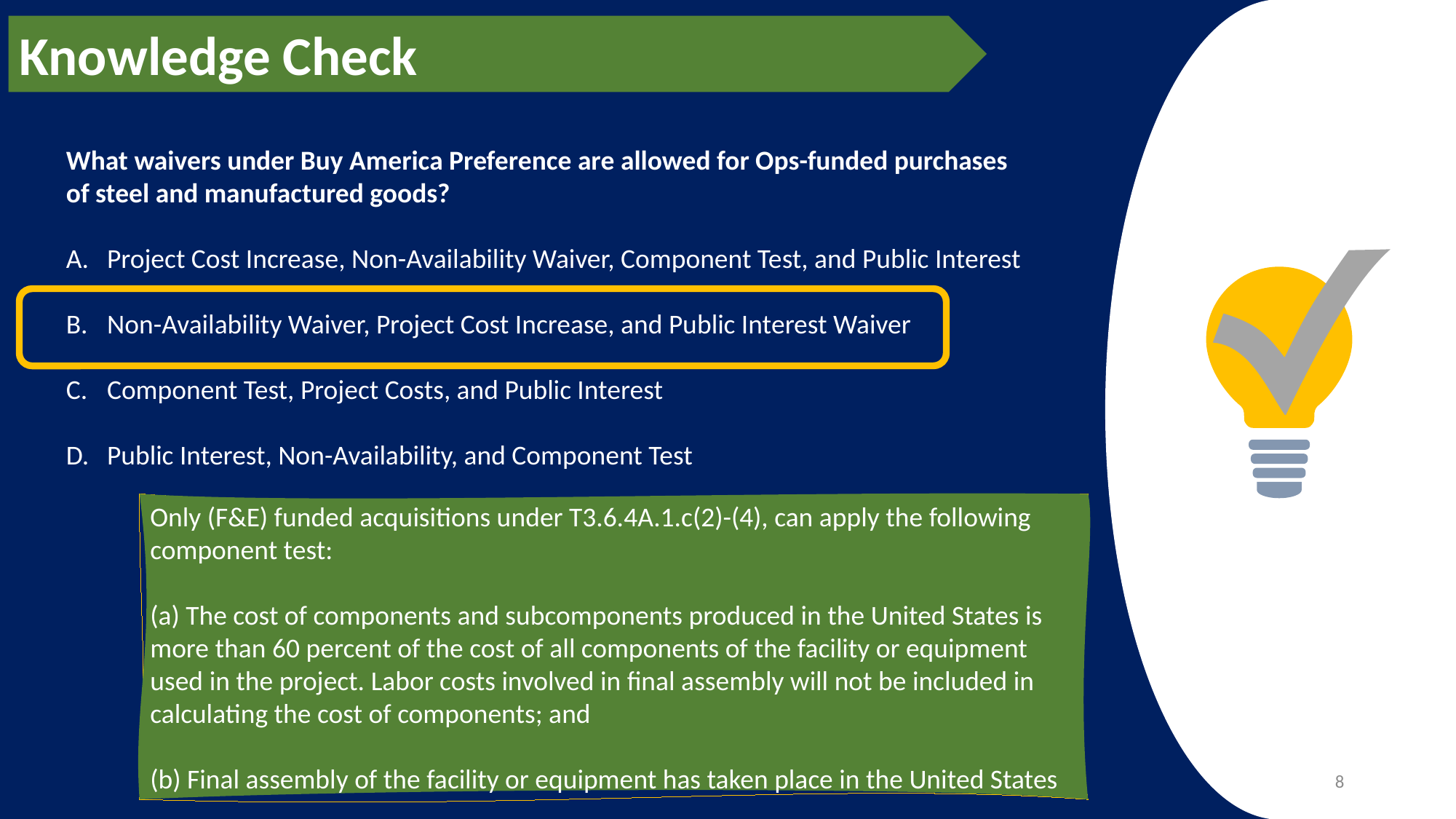

Knowledge Check
What waivers under Buy America Preference are allowed for Ops-funded purchases
of steel and manufactured goods?

Project Cost Increase, Non-Availability Waiver, Component Test, and Public Interest

Non-Availability Waiver, Project Cost Increase, and Public Interest Waiver

Component Test, Project Costs, and Public Interest

Public Interest, Non-Availability, and Component Test

Only (F&E) funded acquisitions under T3.6.4A.1.c(2)-(4), can apply the following component test:

(a) The cost of components and subcomponents produced in the United States is more than 60 percent of the cost of all components of the facility or equipment used in the project. Labor costs involved in final assembly will not be included in calculating the cost of components; and

(b) Final assembly of the facility or equipment has taken place in the United States
8